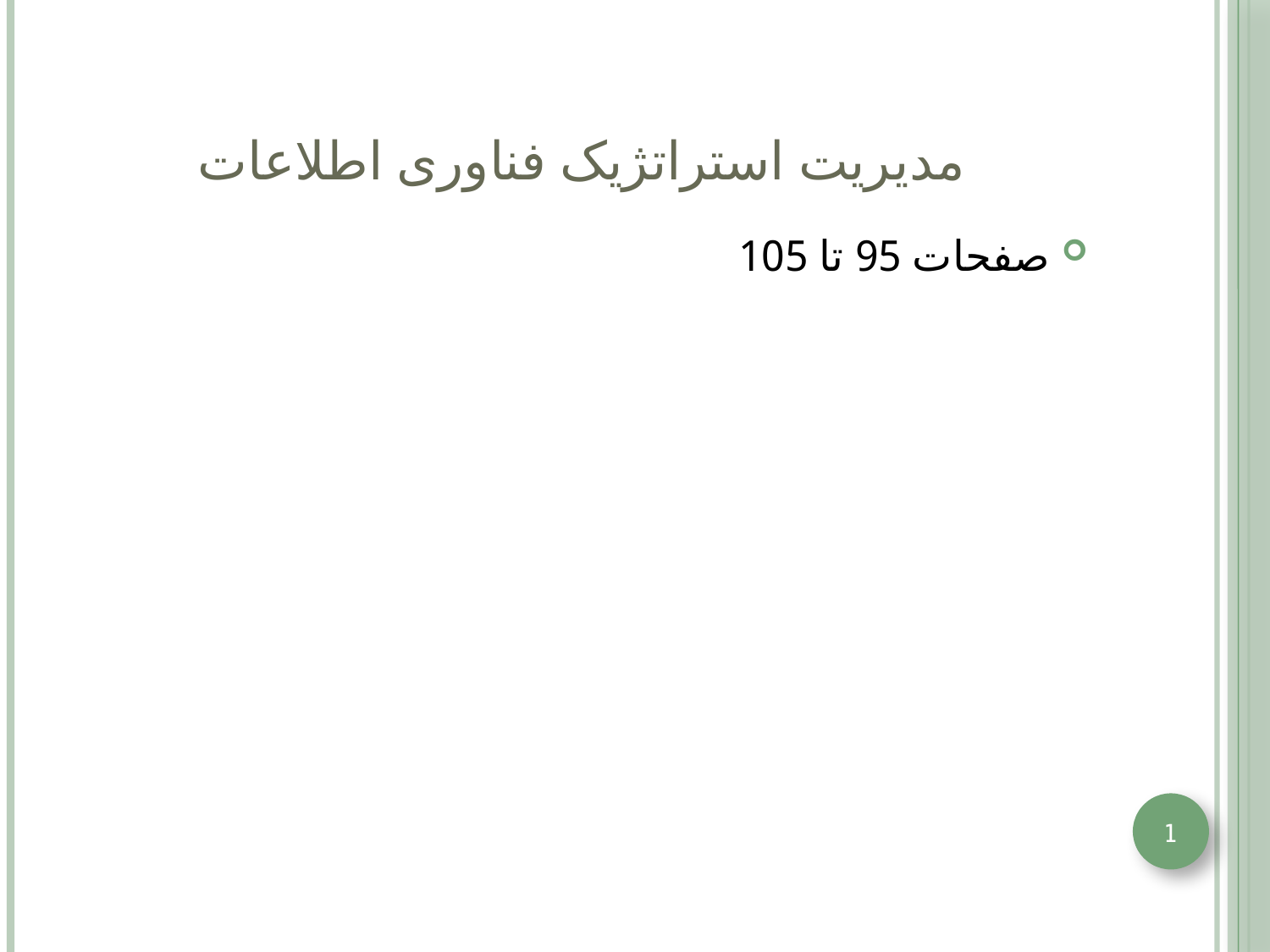

# مدیریت استراتژیک فناوری اطلاعات
صفحات 95 تا 105

1